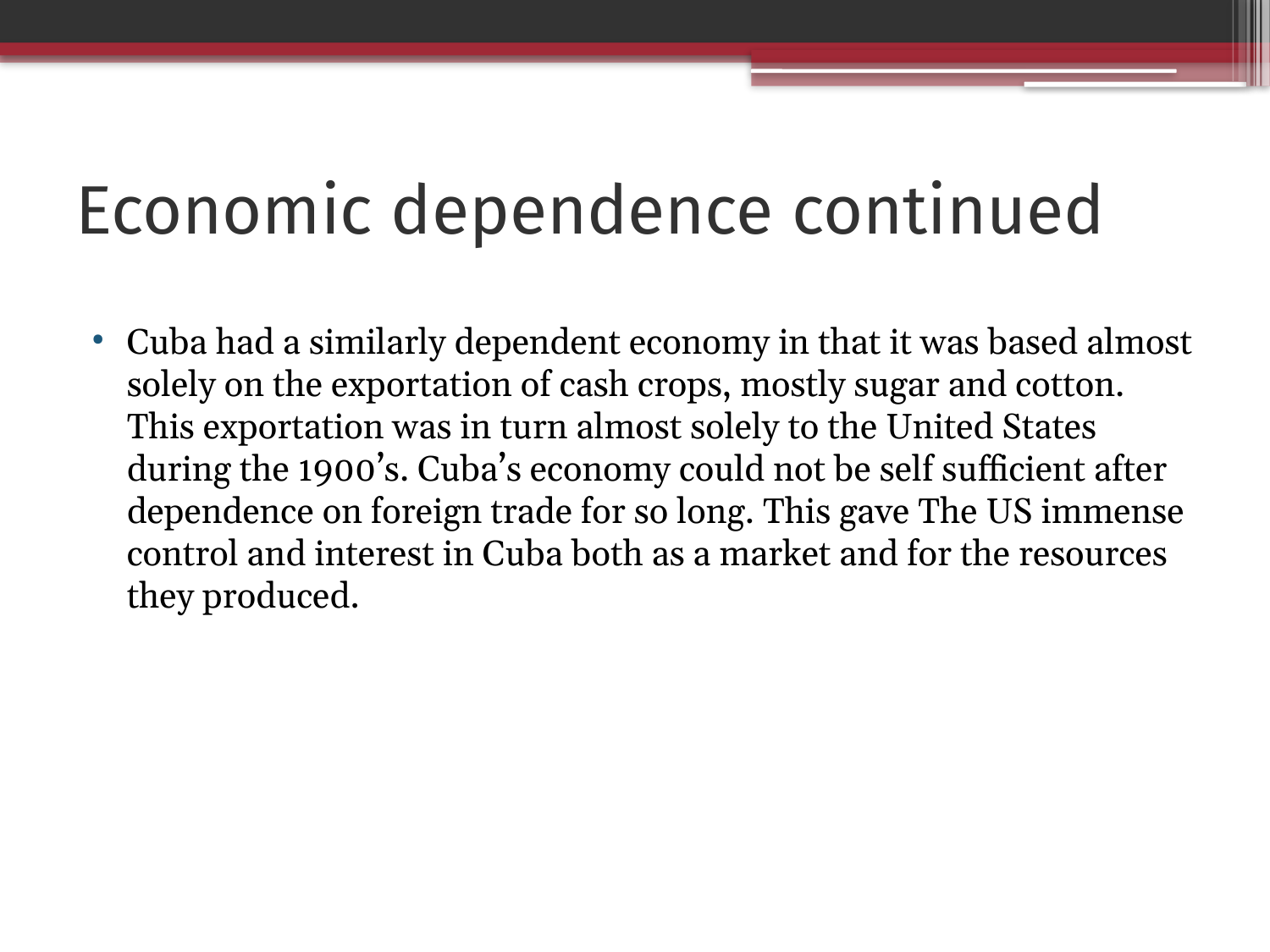

# Economic dependence continued
Cuba had a similarly dependent economy in that it was based almost solely on the exportation of cash crops, mostly sugar and cotton. This exportation was in turn almost solely to the United States during the 1900’s. Cuba’s economy could not be self sufficient after dependence on foreign trade for so long. This gave The US immense control and interest in Cuba both as a market and for the resources they produced.